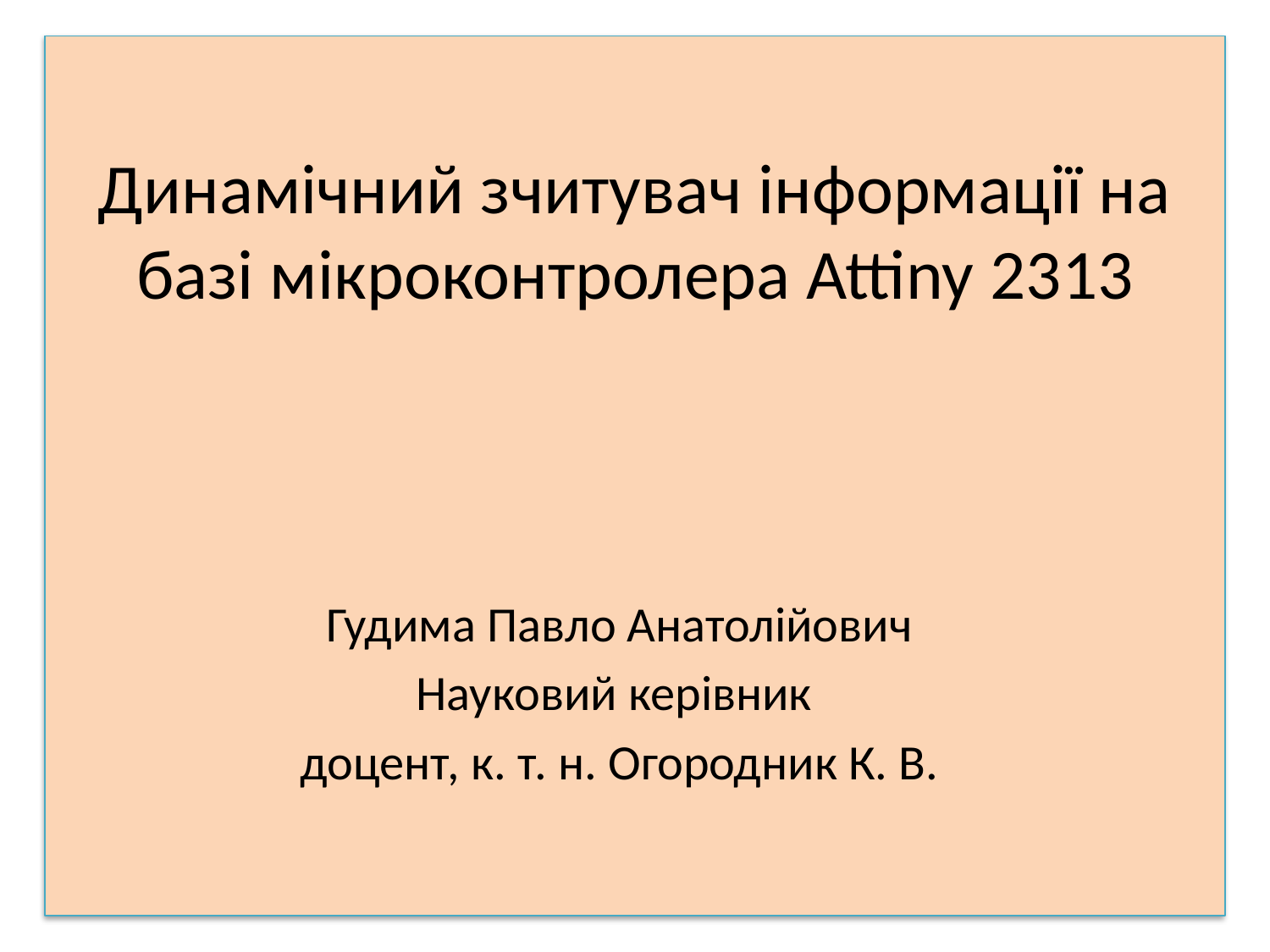

# Динамічний зчитувач інформації на базі мікроконтролера Attiny 2313
Гудима Павло Анатолійович
Науковий керівник
доцент, к. т. н. Огородник К. В.